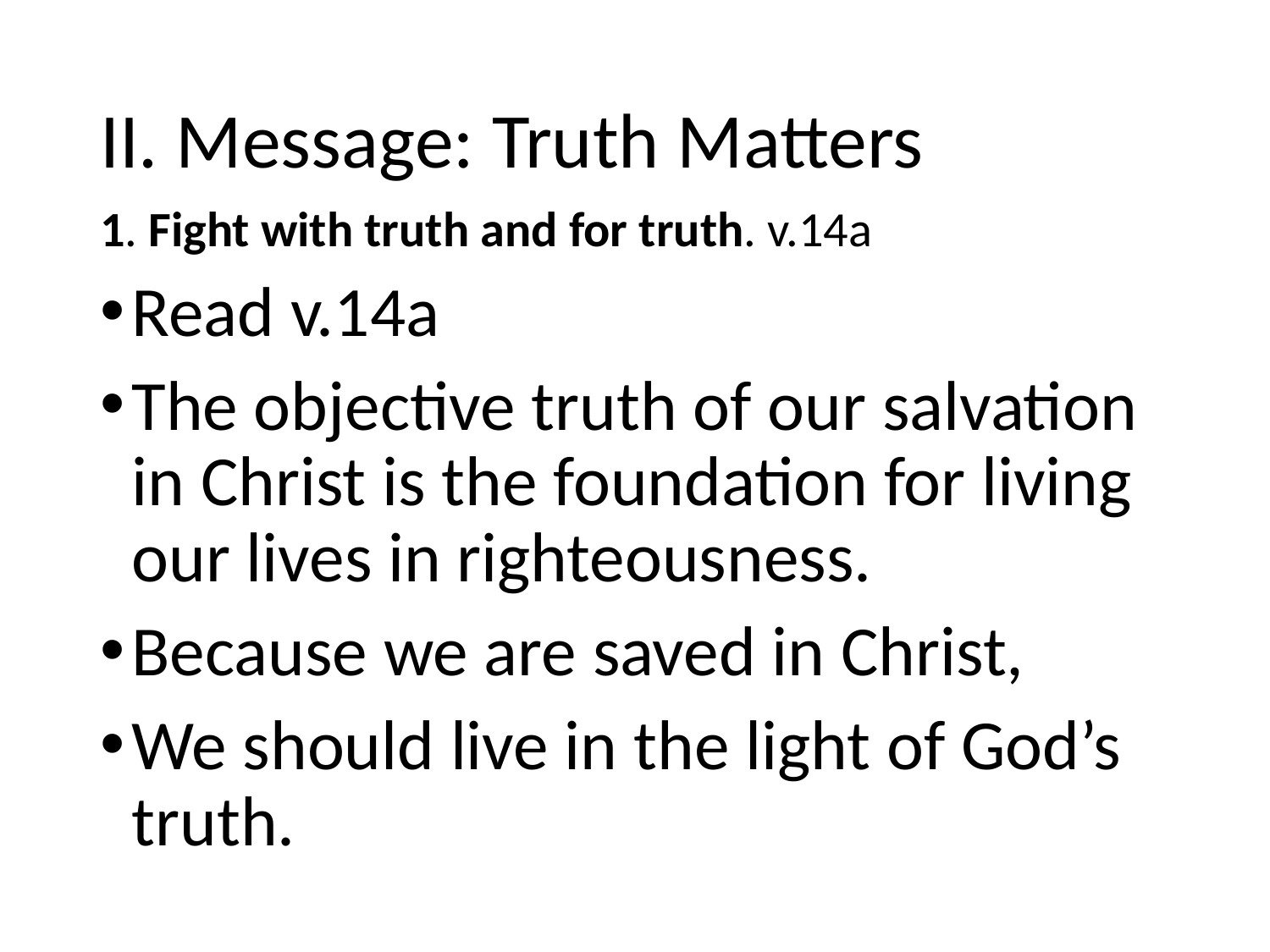

# II. Message: Truth Matters
1. Fight with truth and for truth. v.14a
Read v.14a
The objective truth of our salvation in Christ is the foundation for living our lives in righteousness.
Because we are saved in Christ,
We should live in the light of God’s truth.